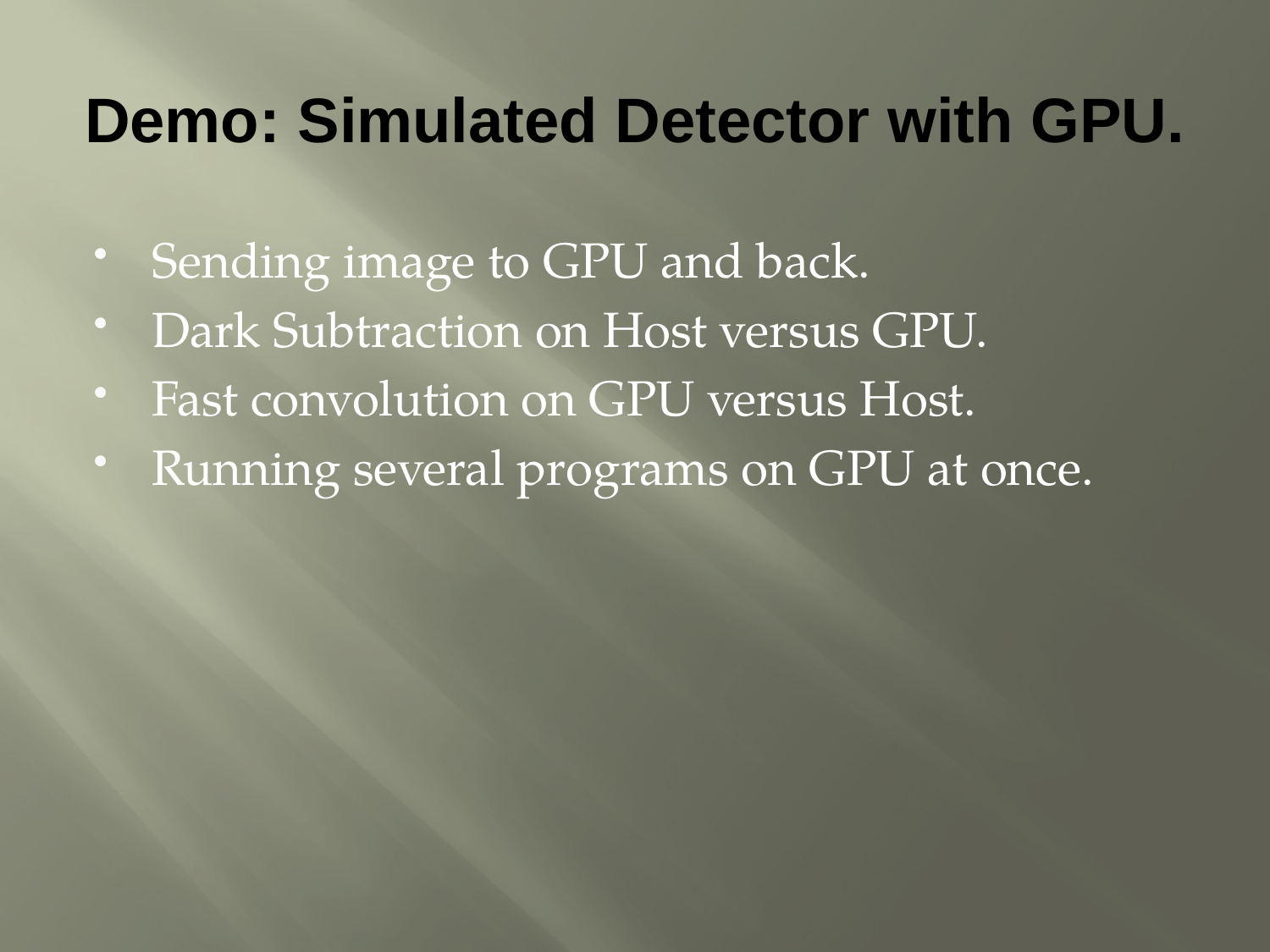

# Demo: Simulated Detector with GPU.
Sending image to GPU and back.
Dark Subtraction on Host versus GPU.
Fast convolution on GPU versus Host.
Running several programs on GPU at once.